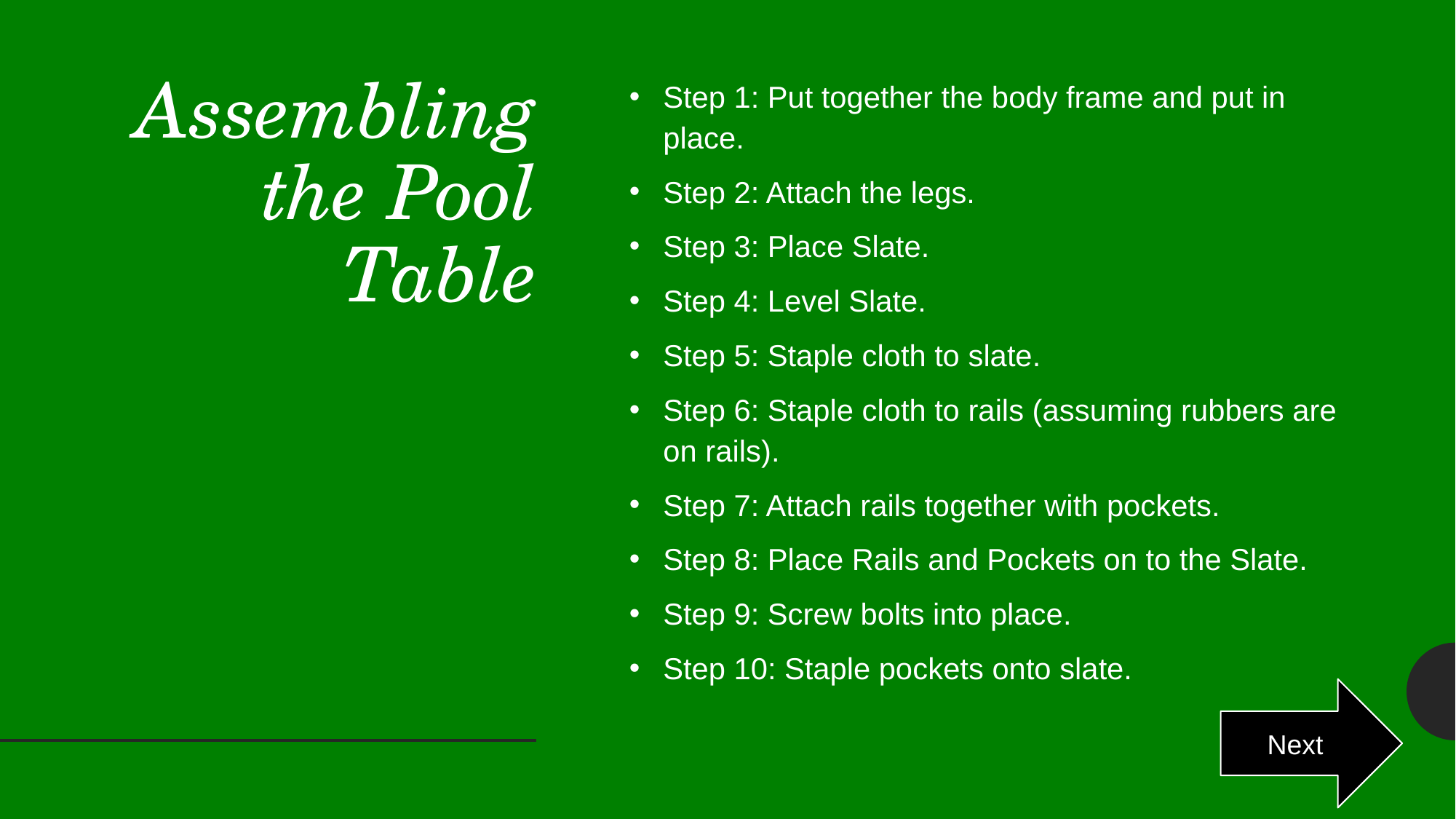

# Assembling the Pool Table
Step 1: Put together the body frame and put in place.
Step 2: Attach the legs.
Step 3: Place Slate.
Step 4: Level Slate.
Step 5: Staple cloth to slate.
Step 6: Staple cloth to rails (assuming rubbers are on rails).
Step 7: Attach rails together with pockets.
Step 8: Place Rails and Pockets on to the Slate.
Step 9: Screw bolts into place.
Step 10: Staple pockets onto slate.

Next